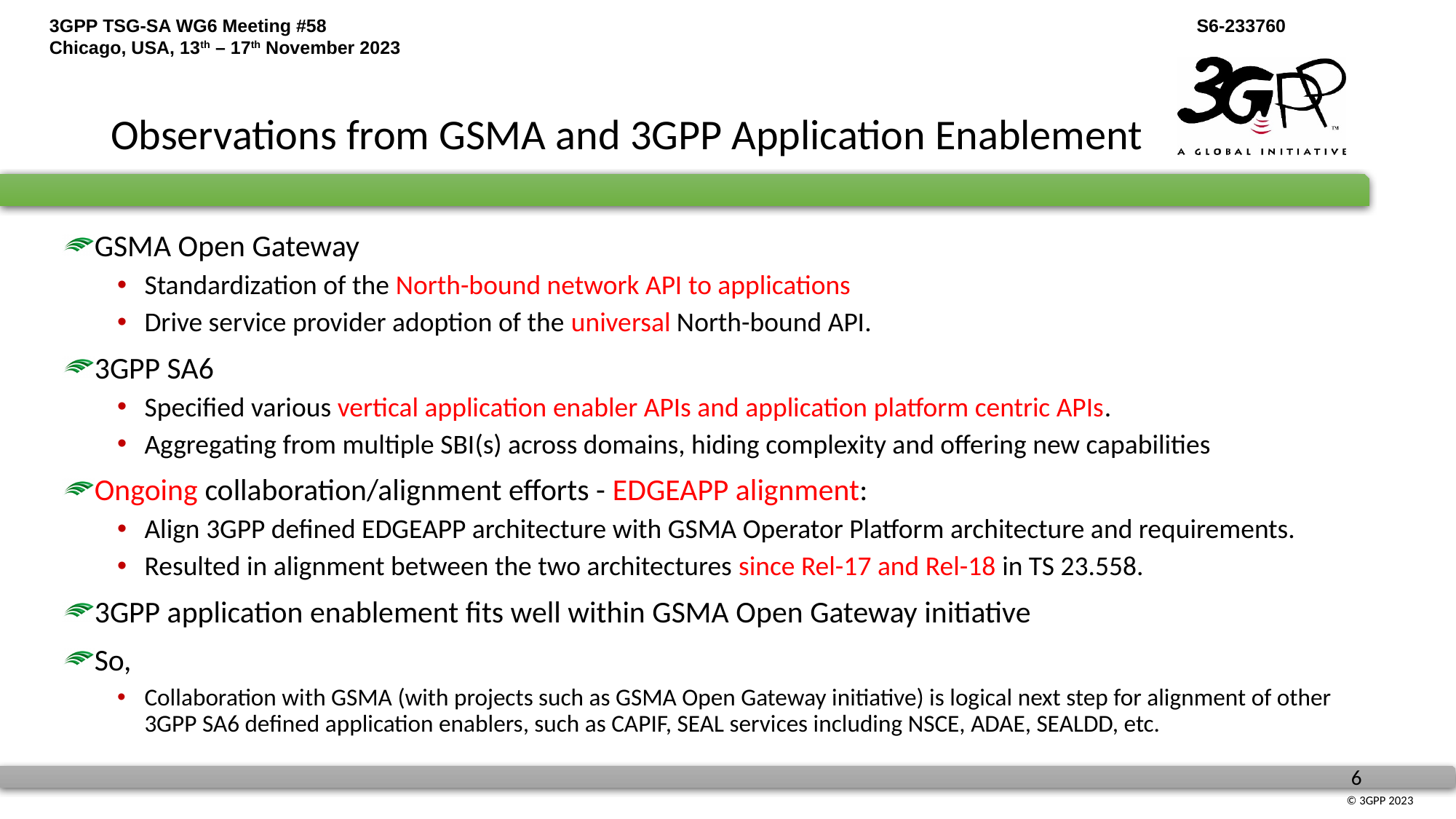

# Observations from GSMA and 3GPP Application Enablement
GSMA Open Gateway
Standardization of the North-bound network API to applications
Drive service provider adoption of the universal North-bound API.
3GPP SA6
Specified various vertical application enabler APIs and application platform centric APIs.
Aggregating from multiple SBI(s) across domains, hiding complexity and offering new capabilities
Ongoing collaboration/alignment efforts - EDGEAPP alignment:
Align 3GPP defined EDGEAPP architecture with GSMA Operator Platform architecture and requirements.
Resulted in alignment between the two architectures since Rel-17 and Rel-18 in TS 23.558.
3GPP application enablement fits well within GSMA Open Gateway initiative
So,
Collaboration with GSMA (with projects such as GSMA Open Gateway initiative) is logical next step for alignment of other 3GPP SA6 defined application enablers, such as CAPIF, SEAL services including NSCE, ADAE, SEALDD, etc.